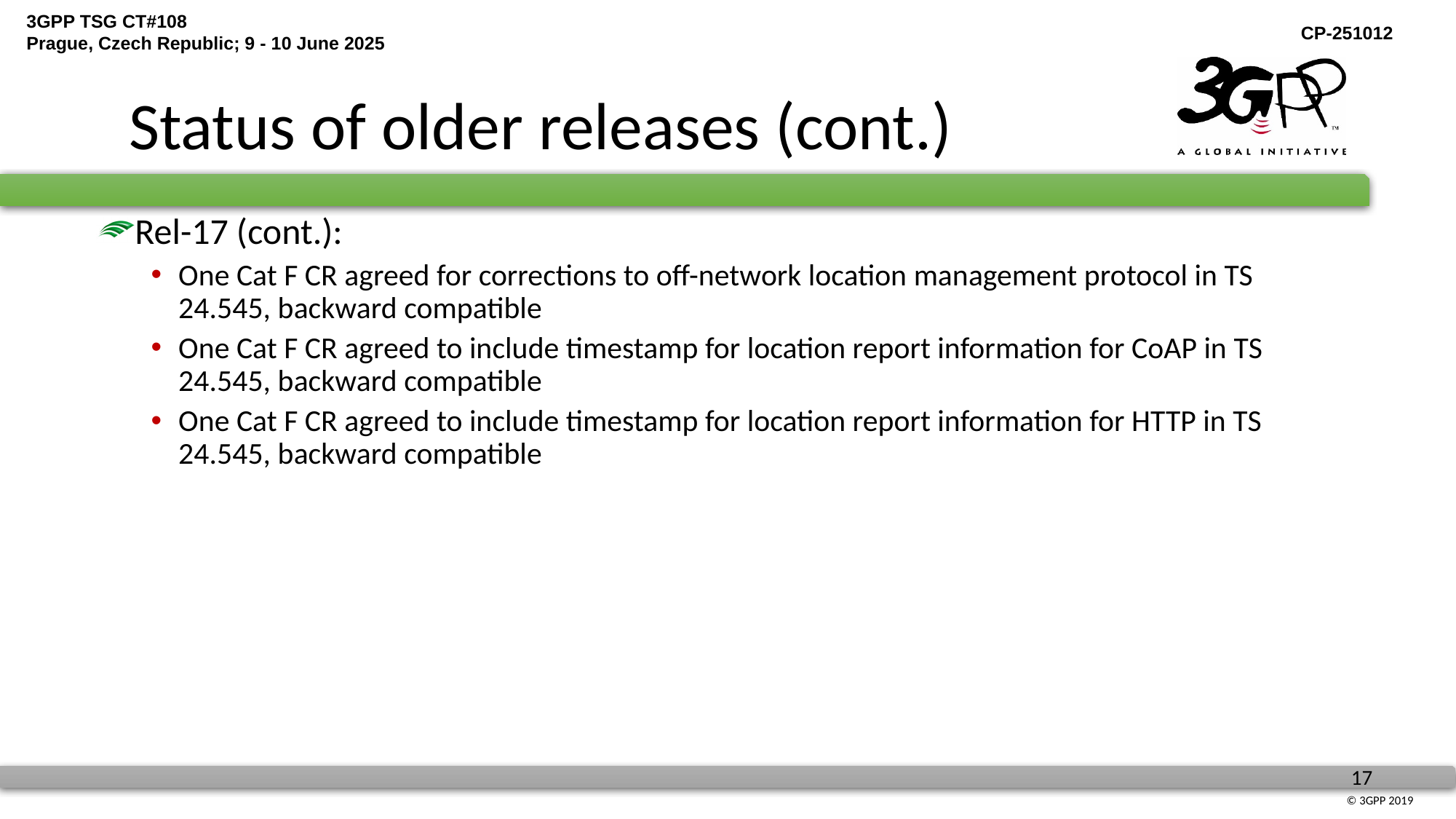

# Status of older releases (cont.)
Rel-17 (cont.):
One Cat F CR agreed for corrections to off-network location management protocol in TS 24.545, backward compatible
One Cat F CR agreed to include timestamp for location report information for CoAP in TS 24.545, backward compatible
One Cat F CR agreed to include timestamp for location report information for HTTP in TS 24.545, backward compatible